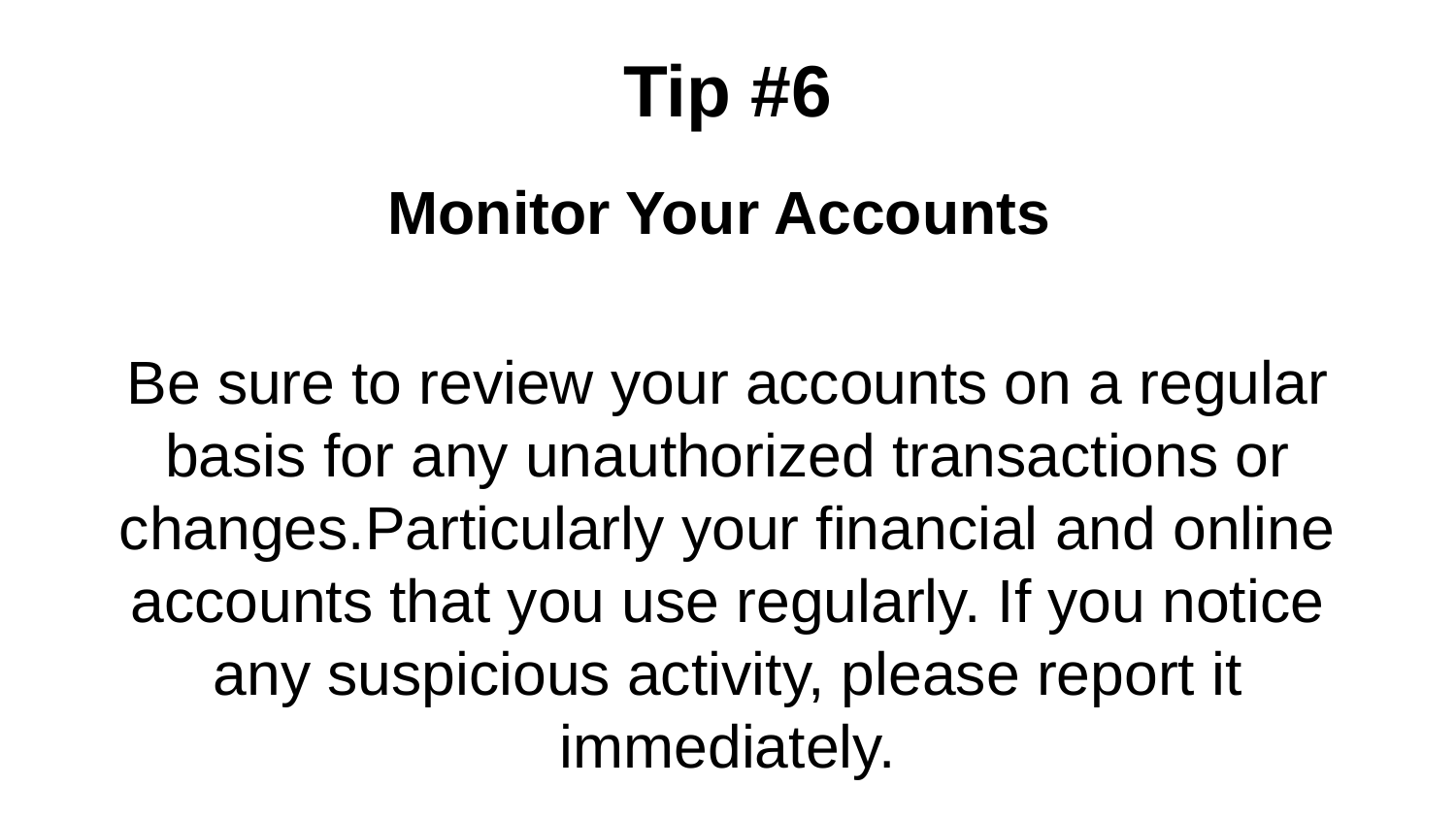

# Tip #6
Monitor Your Accounts

Be sure to review your accounts on a regular basis for any unauthorized transactions or changes.Particularly your financial and online accounts that you use regularly. If you notice any suspicious activity, please report it immediately.